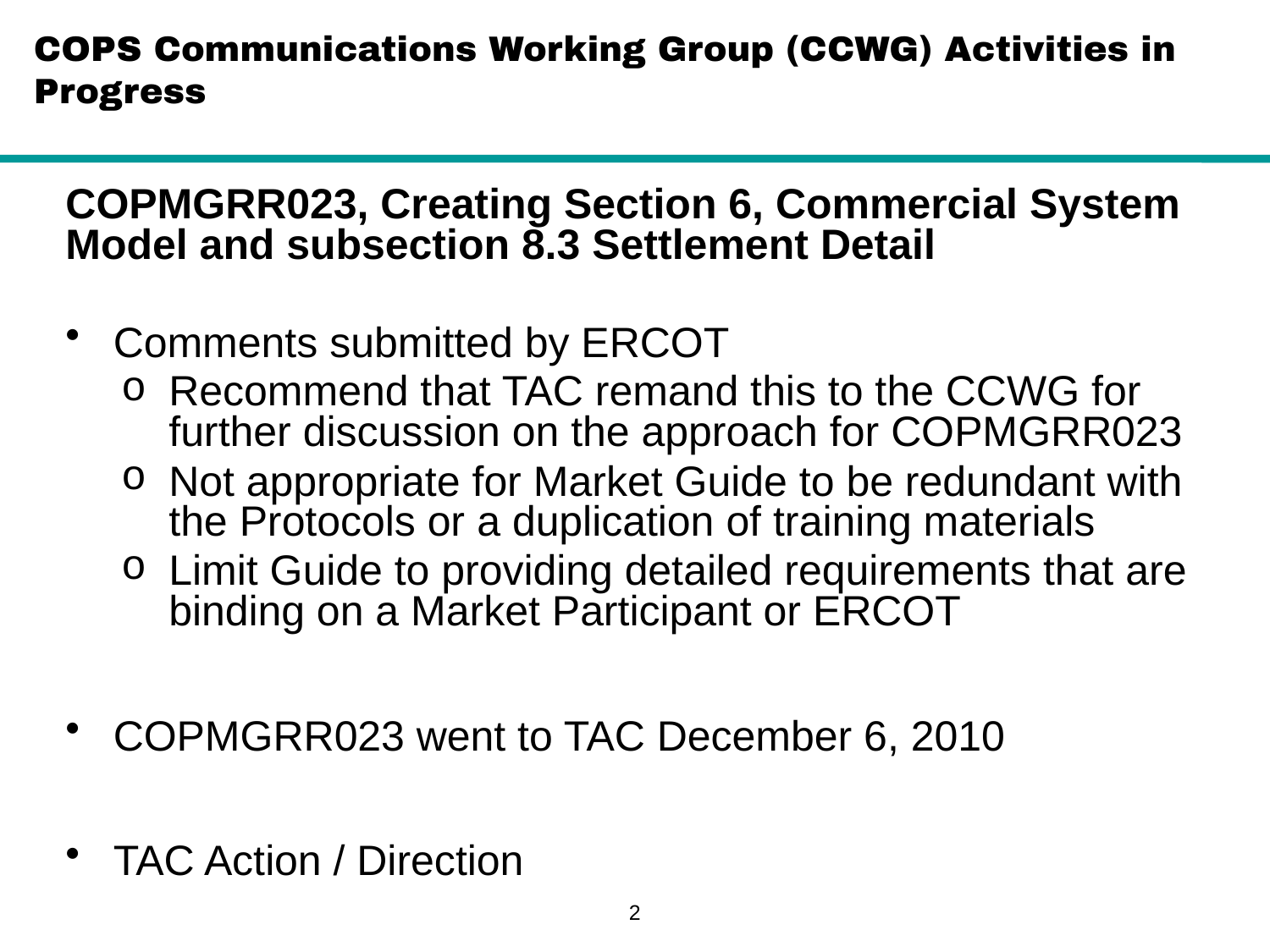

COPS Communications Working Group (CCWG) Activities in Progress
COPMGRR023, Creating Section 6, Commercial System Model and subsection 8.3 Settlement Detail

Comments submitted by ERCOT
Recommend that TAC remand this to the CCWG for further discussion on the approach for COPMGRR023
Not appropriate for Market Guide to be redundant with the Protocols or a duplication of training materials
Limit Guide to providing detailed requirements that are binding on a Market Participant or ERCOT

COPMGRR023 went to TAC December 6, 2010

TAC Action / Direction

2